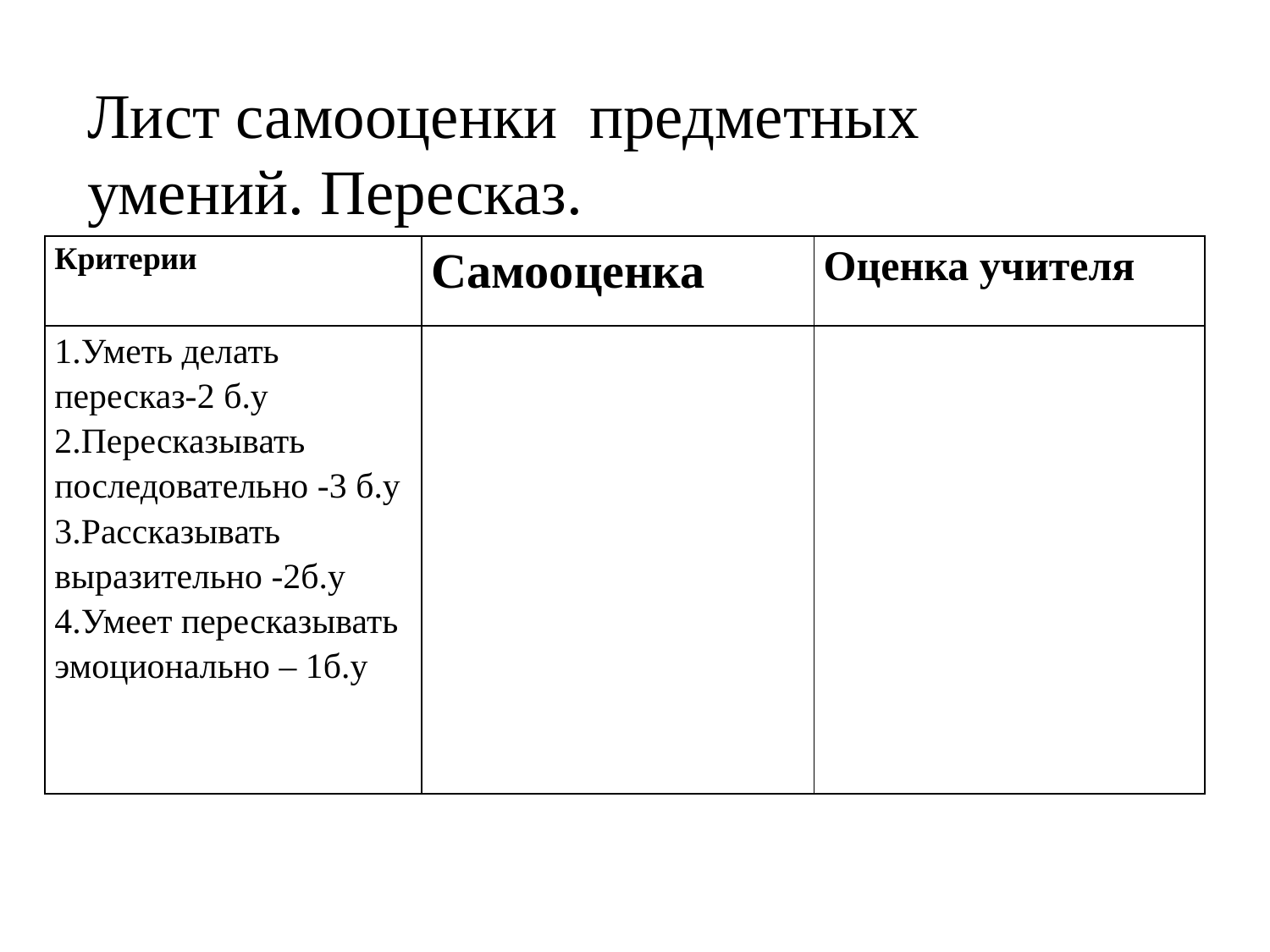

Лист самооценки  предметных умений. Пересказ.

| Критерии | Самооценка | Оценка учителя |
| --- | --- | --- |
| 1.Уметь делать пересказ-2 б.у 2.Пересказывать последовательно -3 б.у 3.Рассказывать выразительно -2б.у 4.Умеет пересказывать эмоционально – 1б.у |  |  |